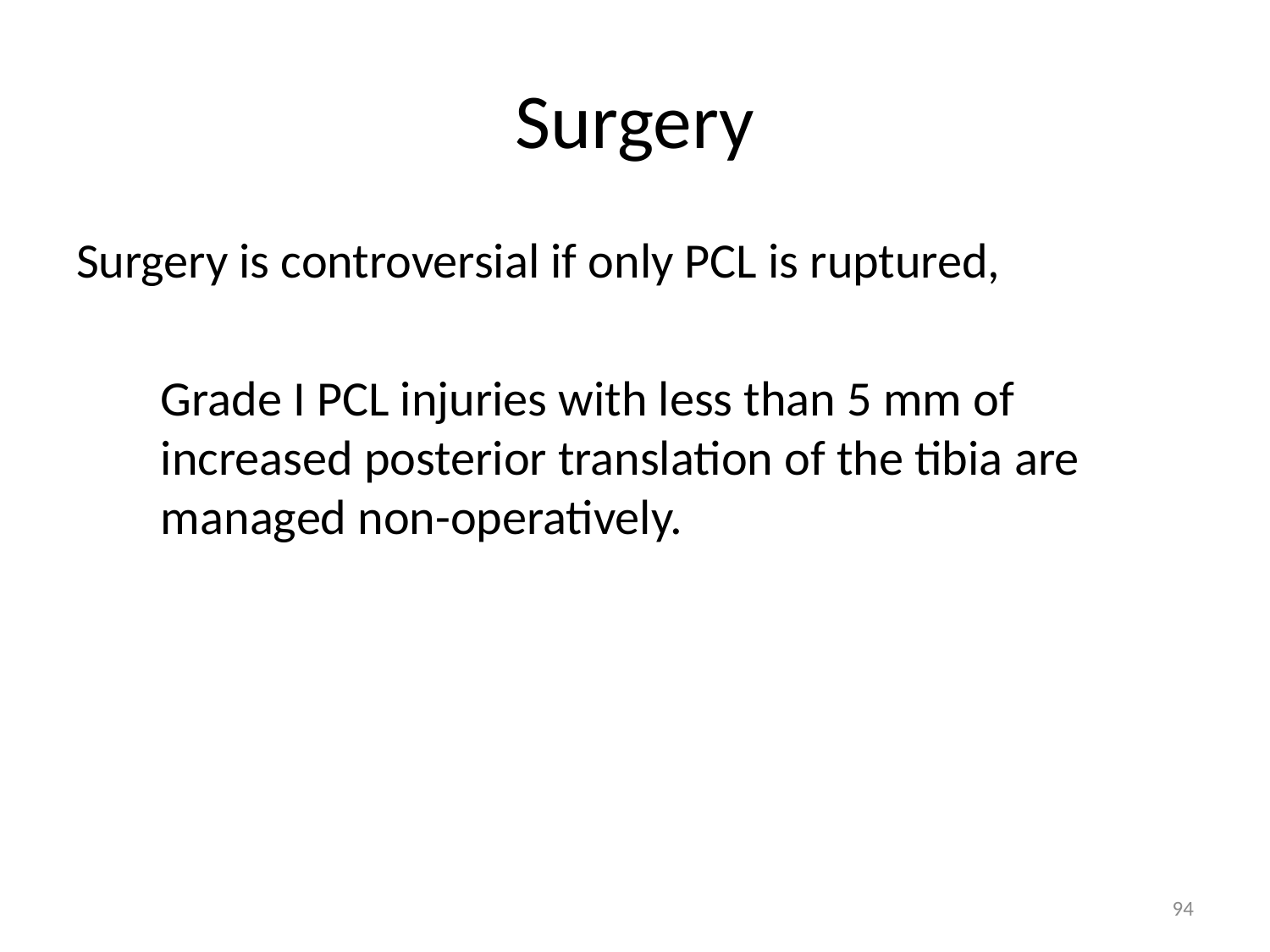

# Surgery
Surgery is controversial if only PCL is ruptured,

	Grade I PCL injuries with less than 5 mm of increased posterior translation of the tibia are  managed non-operatively.
94